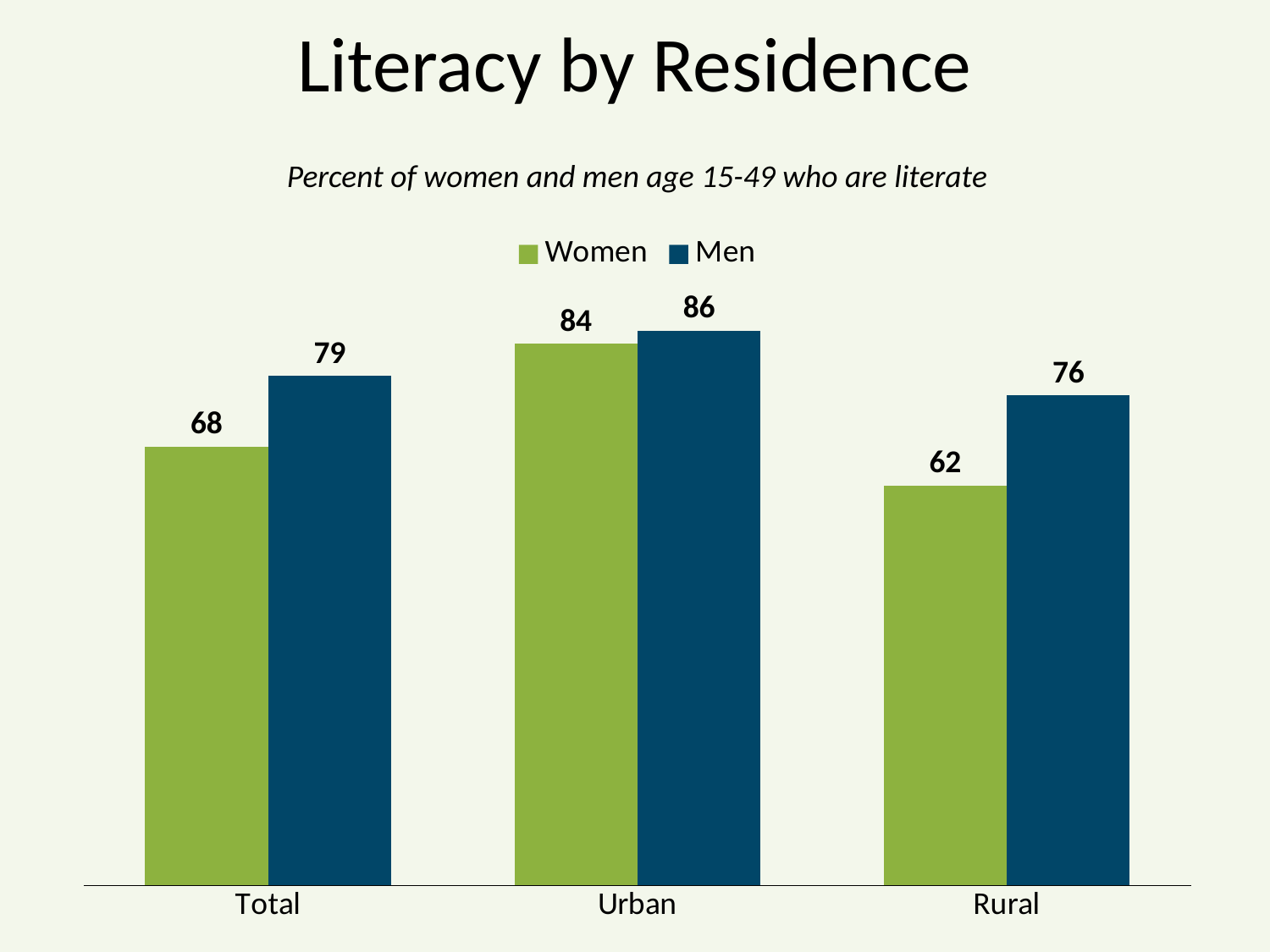

# Literacy by Residence
Percent of women and men age 15-49 who are literate

### Chart

| Category | Women | Men |
|---|---|---|
| Total | 68.0 | 79.0 |
| Urban | 84.0 | 86.0 |
| Rural | 62.0 | 76.0 |